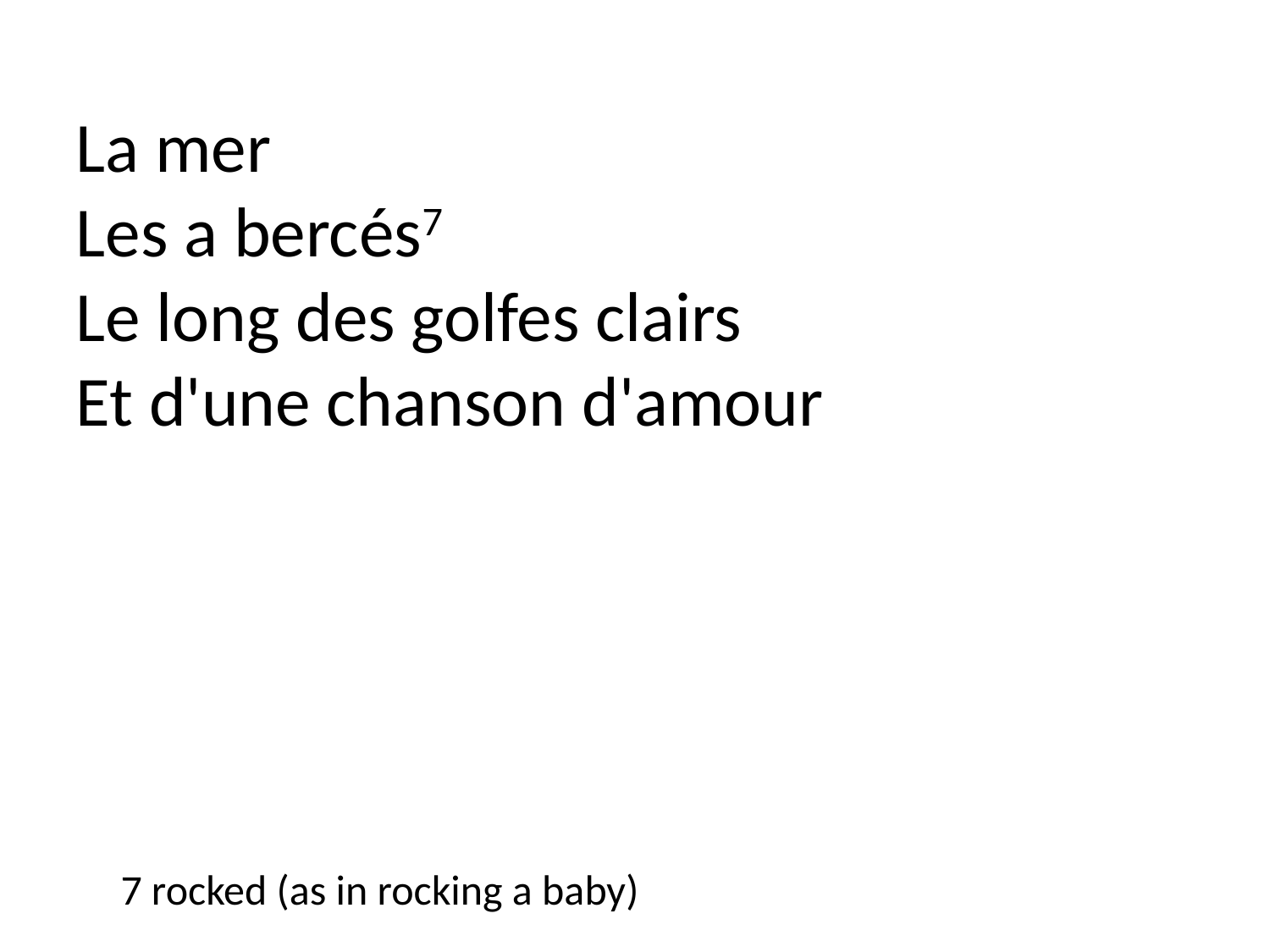

La mer
Les a bercés7
Le long des golfes clairs
Et d'une chanson d'amour
7 rocked (as in rocking a baby)